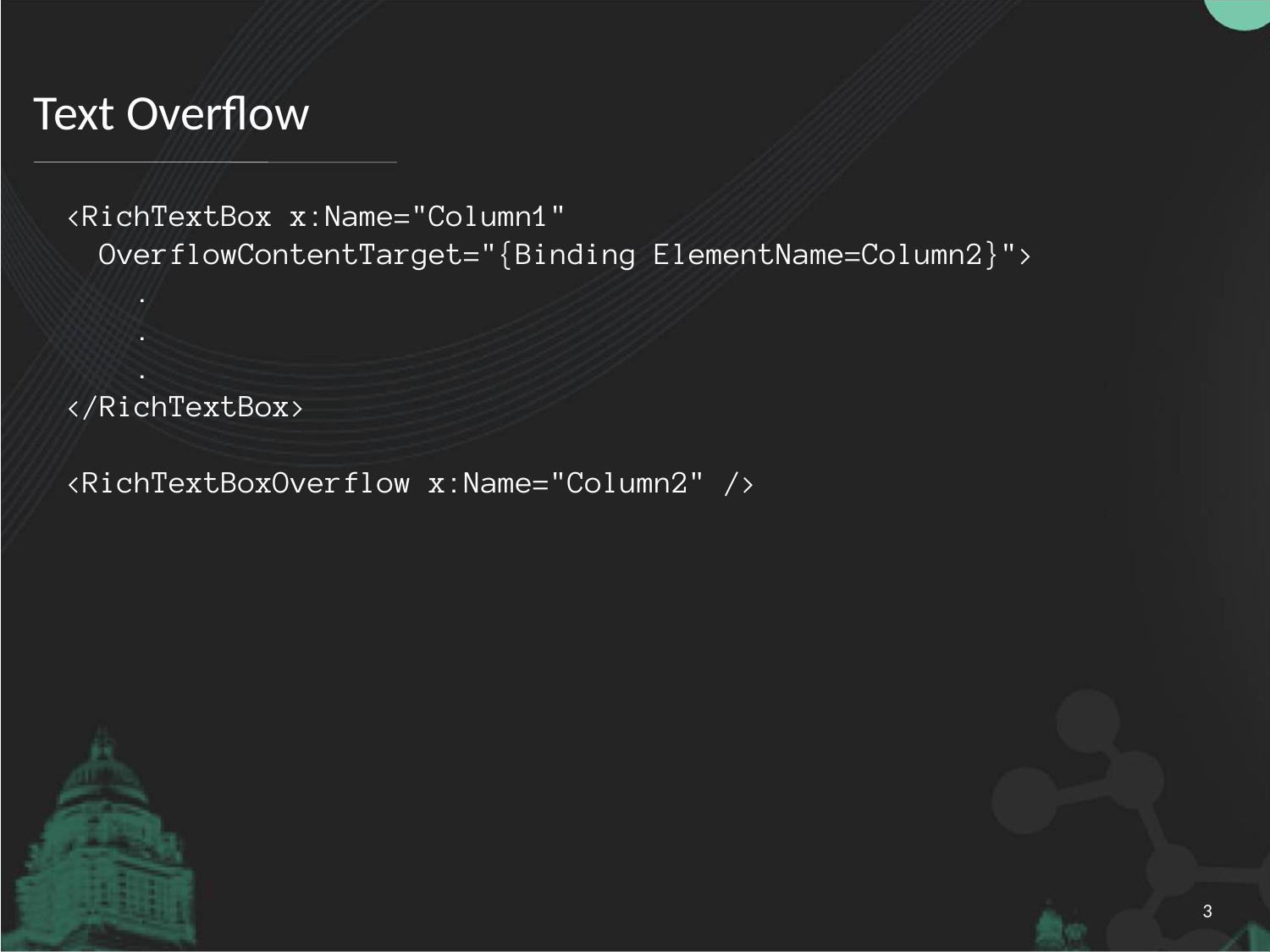

# Text Overflow
<RichTextBox x:Name="Column1"
  OverflowContentTarget="{Binding ElementName=Column2}">
    .
    .
    .
</RichTextBox>

<RichTextBoxOverflow x:Name="Column2" />
3